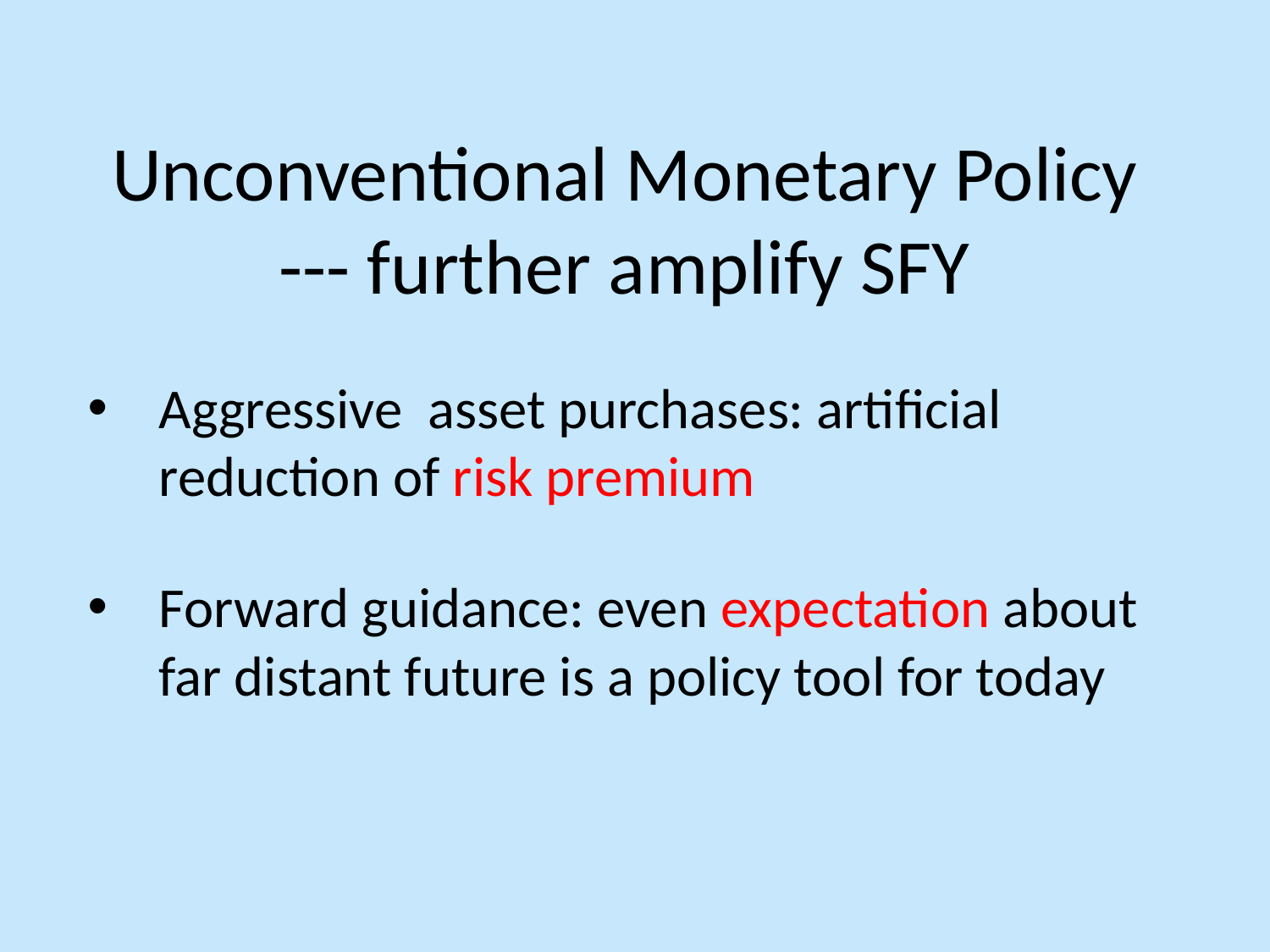

# Unconventional Monetary Policy --- further amplify SFY
Aggressive  asset purchases: artificial reduction of risk premium
Forward guidance: even expectation about far distant future is a policy tool for today